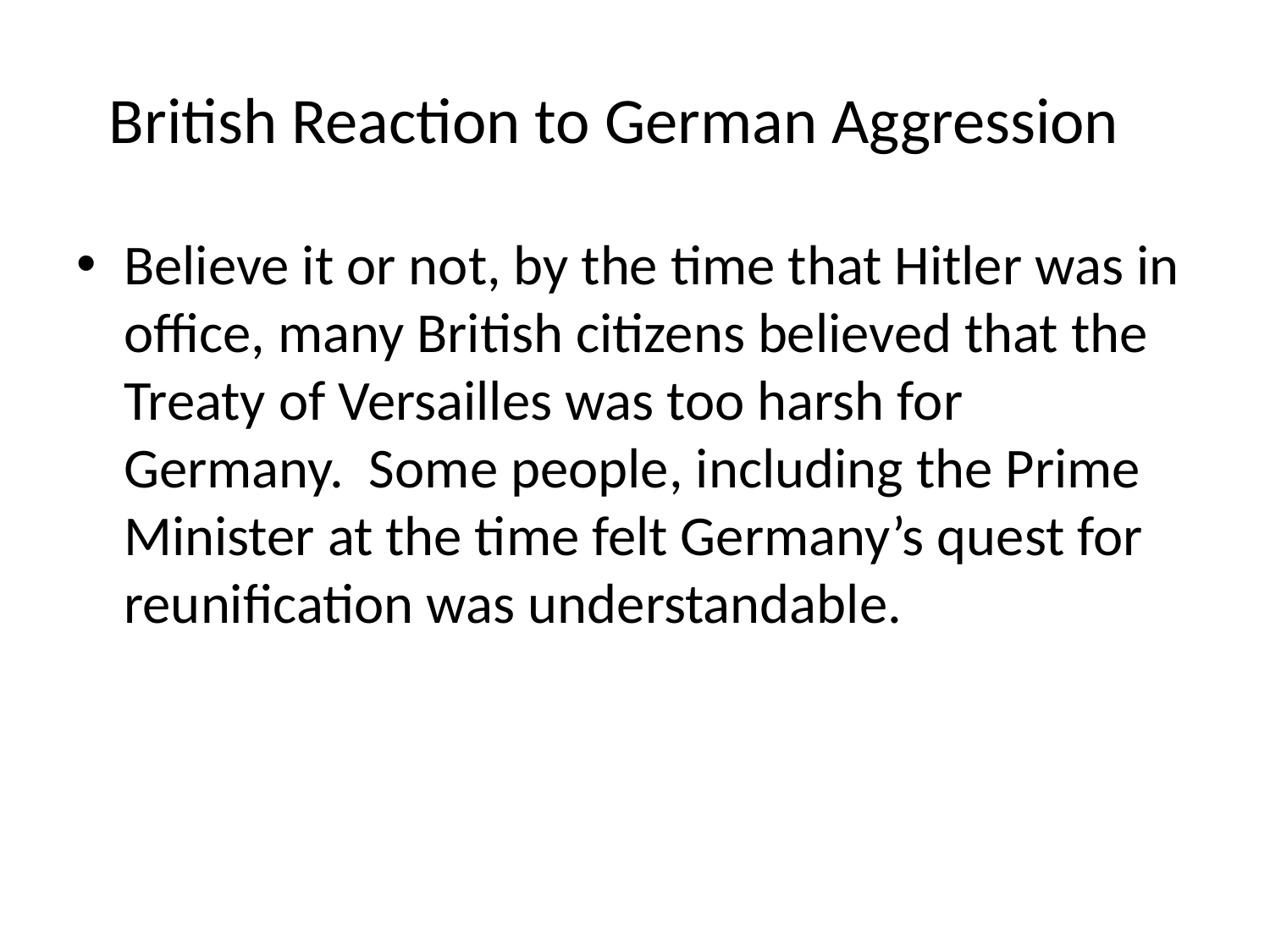

# British Reaction to German Aggression
Believe it or not, by the time that Hitler was in office, many British citizens believed that the Treaty of Versailles was too harsh for Germany.  Some people, including the Prime Minister at the time felt Germany’s quest for reunification was understandable.